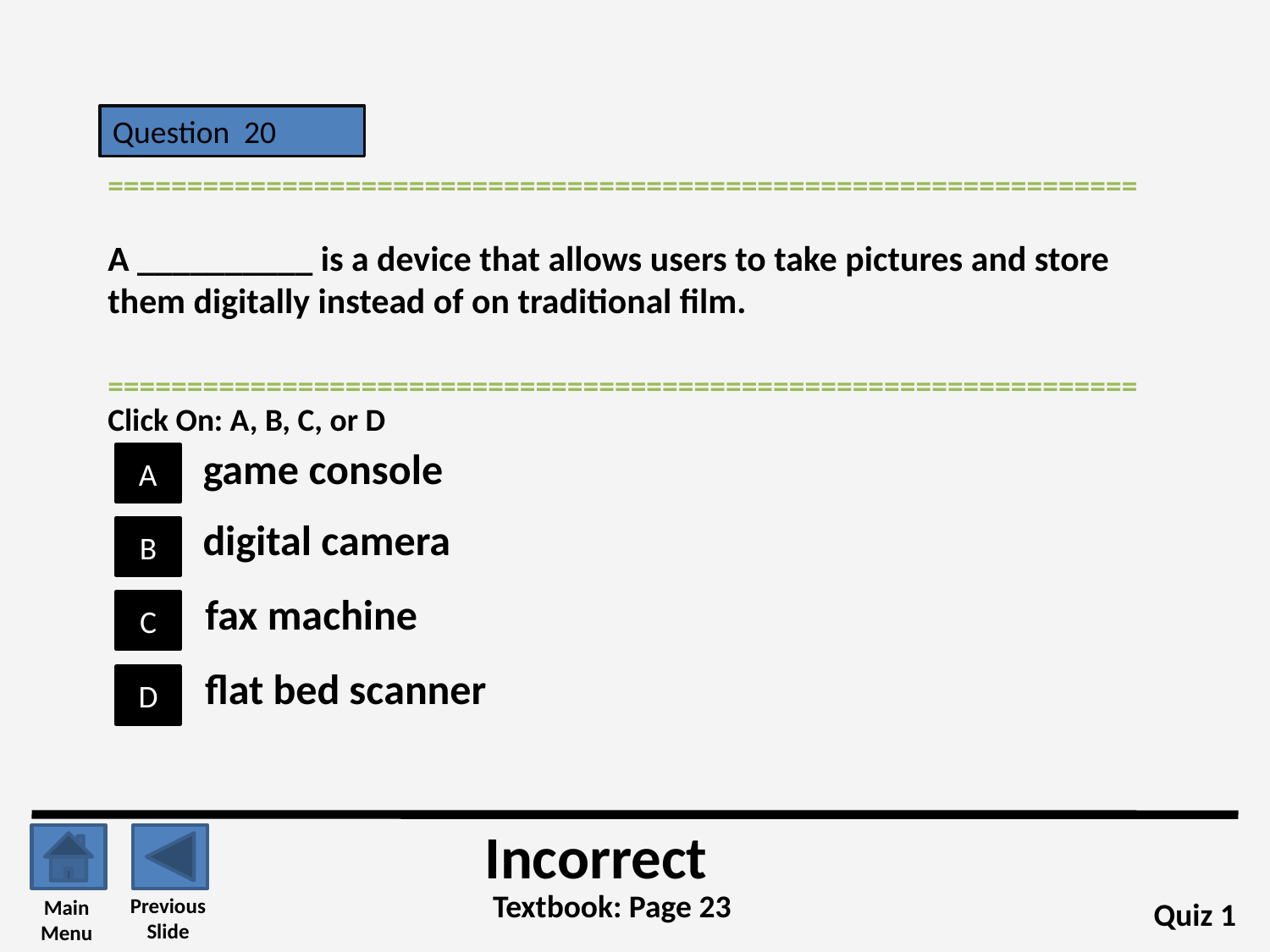

Question  20
=================================================================
A __________ is a device that allows users to take pictures and store them digitally instead of on traditional film.
=================================================================
Click On: A, B, C, or D

game console
A
digital camera
B
fax machine
C
flat bed scanner
D
Incorrect

Textbook: Page 23
Previous
Slide
Main
Menu
Quiz 1